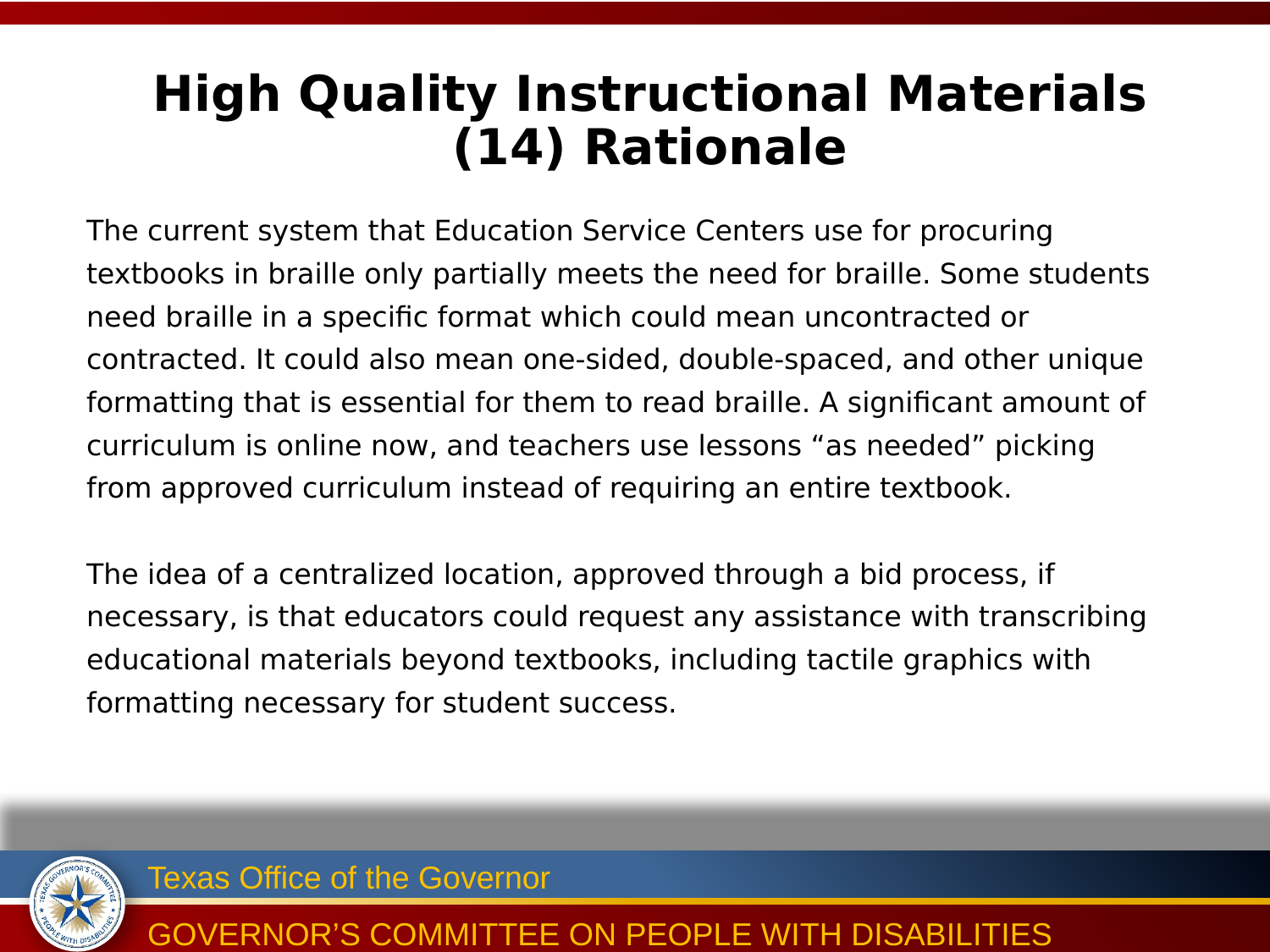

# High Quality Instructional Materials (14) Rationale
The current system that Education Service Centers use for procuring textbooks in braille only partially meets the need for braille. Some students need braille in a specific format which could mean uncontracted or contracted. It could also mean one-sided, double-spaced, and other unique formatting that is essential for them to read braille. A significant amount of curriculum is online now, and teachers use lessons “as needed” picking from approved curriculum instead of requiring an entire textbook.

The idea of a centralized location, approved through a bid process, if necessary, is that educators could request any assistance with transcribing educational materials beyond textbooks, including tactile graphics with formatting necessary for student success.